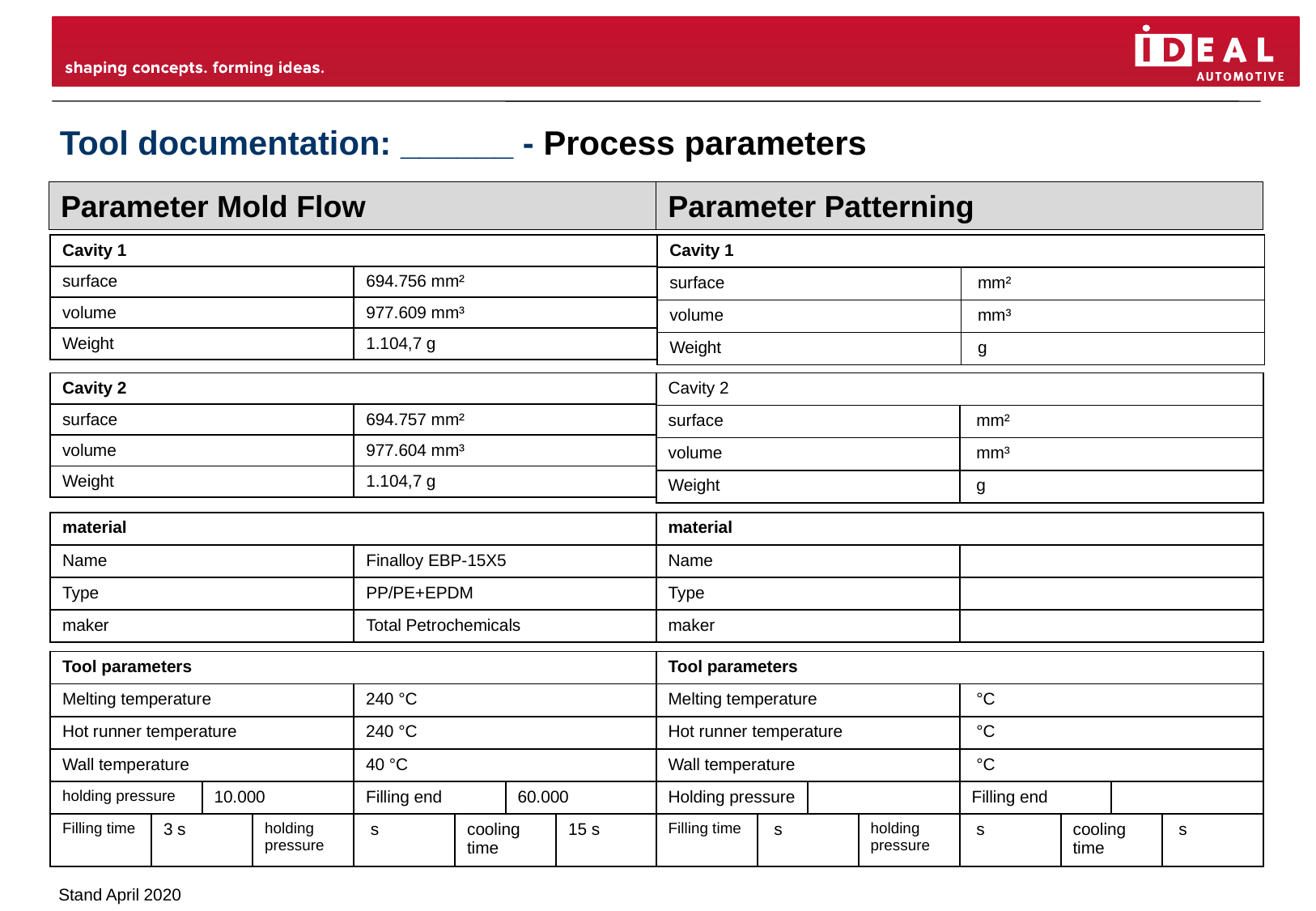

Tool documentation: ______ - Process parameters
Parameter Mold Flow
Parameter Patterning
| Cavity 1 |  |
| --- | --- |
| surface | 694.756 mm² |
| volume | 977.609 mm³ |
| Weight | 1.104,7 g |
| Cavity 1 |  |
| --- | --- |
| surface | mm² |
| volume | mm³ |
| Weight | g |
| Cavity 2 |  |
| --- | --- |
| surface | 694.757 mm² |
| volume | 977.604 mm³ |
| Weight | 1.104,7 g |
| Cavity 2 |  |
| --- | --- |
| surface | mm² |
| volume | mm³ |
| Weight | g |
| material |  |
| --- | --- |
| Name | Finalloy EBP-15X5 |
| Type | PP/PE+EPDM |
| maker | Total Petrochemicals |
| material |  |
| --- | --- |
| Name |  |
| Type |  |
| maker |  |
| Tool parameters |  |  |  |  |  |  |  |
| --- | --- | --- | --- | --- | --- | --- | --- |
| Melting temperature |  |  |  | 240 °C |  |  |  |
| Hot runner temperature |  |  |  | 240 °C |  |  |  |
| Wall temperature |  |  |  | 40 °C |  |  |  |
| holding pressure |  | 10.000 |  | Filling end |  | 60.000 |  |
| Filling time | 3 s |  | holding pressure | s | cooling time |  | 15 s |
| Tool parameters |  |  |  |  |  |  |  |
| --- | --- | --- | --- | --- | --- | --- | --- |
| Melting temperature |  |  |  | °C |  |  |  |
| Hot runner temperature |  |  |  | °C |  |  |  |
| Wall temperature |  |  |  | °C |  |  |  |
| Holding pressure |  |  |  | Filling end |  |  |  |
| Filling time | s |  | holding pressure | s | cooling time |  | s |